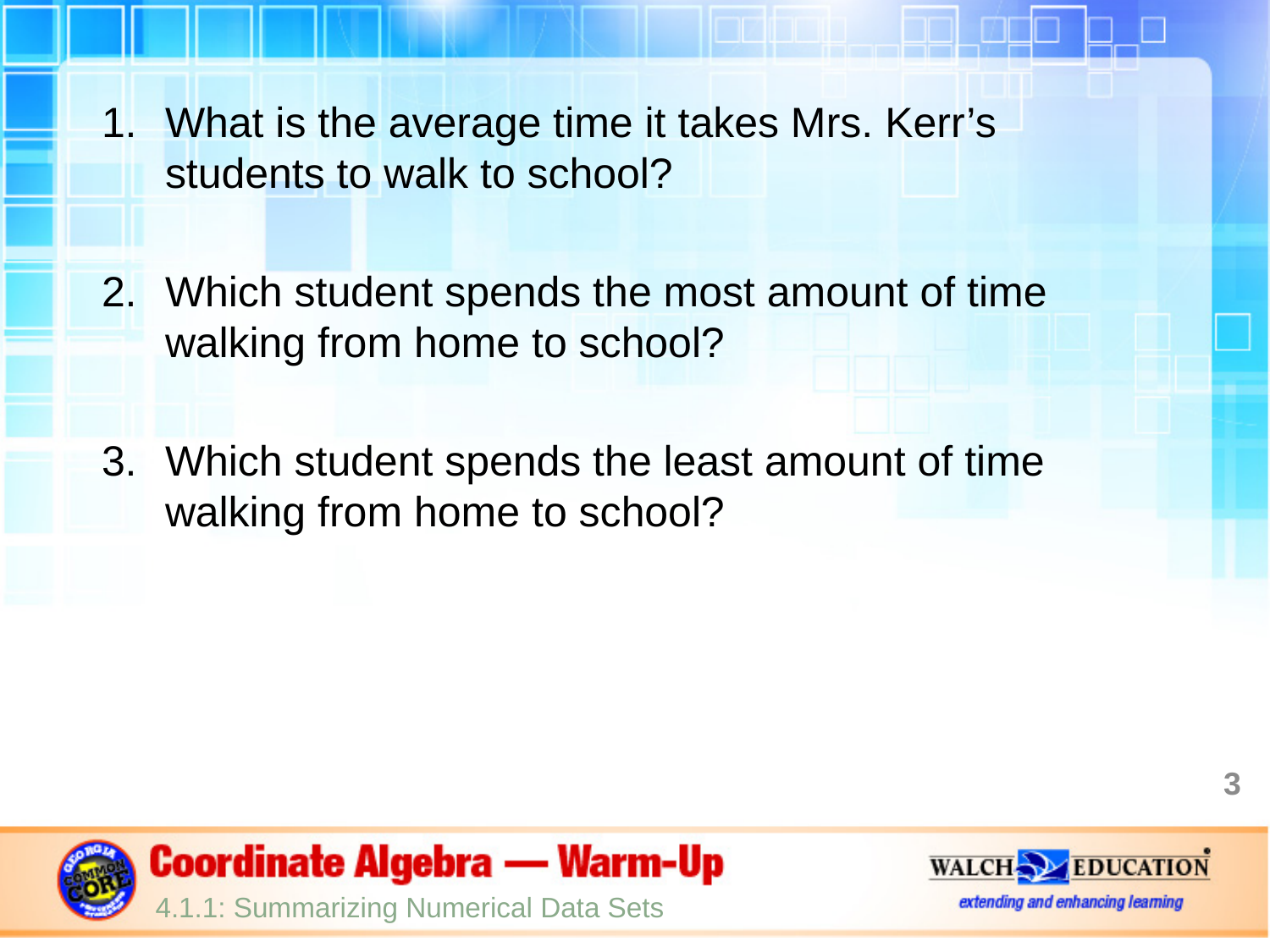

What is the average time it takes Mrs. Kerr’s students to walk to school?

Which student spends the most amount of time walking from home to school?

Which student spends the least amount of time walking from home to school?
3
4.1.1: Summarizing Numerical Data Sets